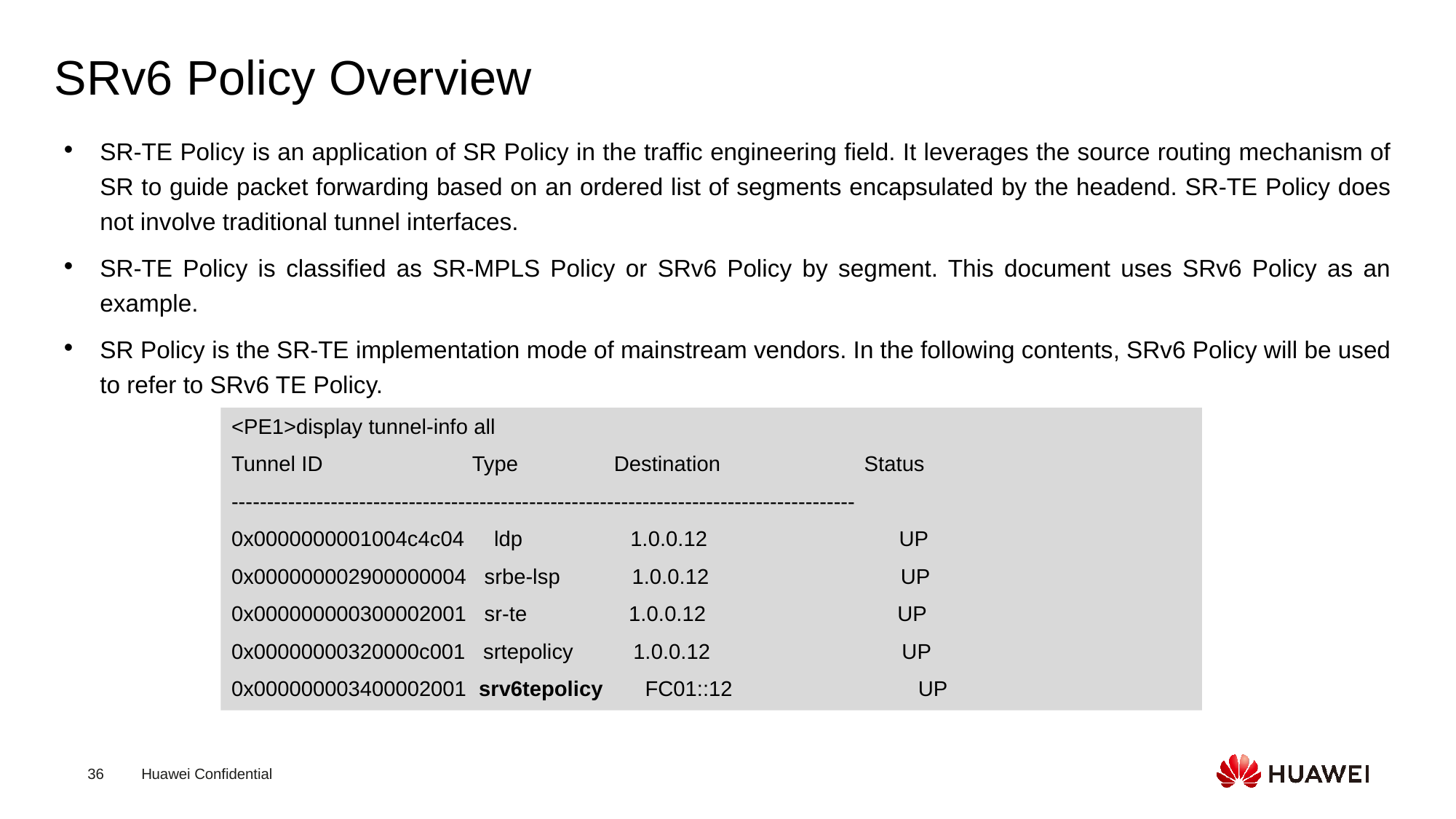

# SRv6 Policy Overview
SR-TE Policy is an application of SR Policy in the traffic engineering field. It leverages the source routing mechanism of SR to guide packet forwarding based on an ordered list of segments encapsulated by the headend. SR-TE Policy does not involve traditional tunnel interfaces.
SR-TE Policy is classified as SR-MPLS Policy or SRv6 Policy by segment. This document uses SRv6 Policy as an example.
SR Policy is the SR-TE implementation mode of mainstream vendors. In the following contents, SRv6 Policy will be used to refer to SRv6 TE Policy.

<PE1>display tunnel-info all
Tunnel ID                         Type                Destination                        Status
----------------------------------------------------------------------------------------
0x0000000001004c4c04     ldp                  1.0.0.12                                UP
0x000000002900000004   srbe-lsp            1.0.0.12                                UP
0x000000000300002001   sr-te                 1.0.0.12                                UP
0x00000000320000c001   srtepolicy          1.0.0.12                                UP
0x000000003400002001  srv6tepolicy       FC01::12                               UP